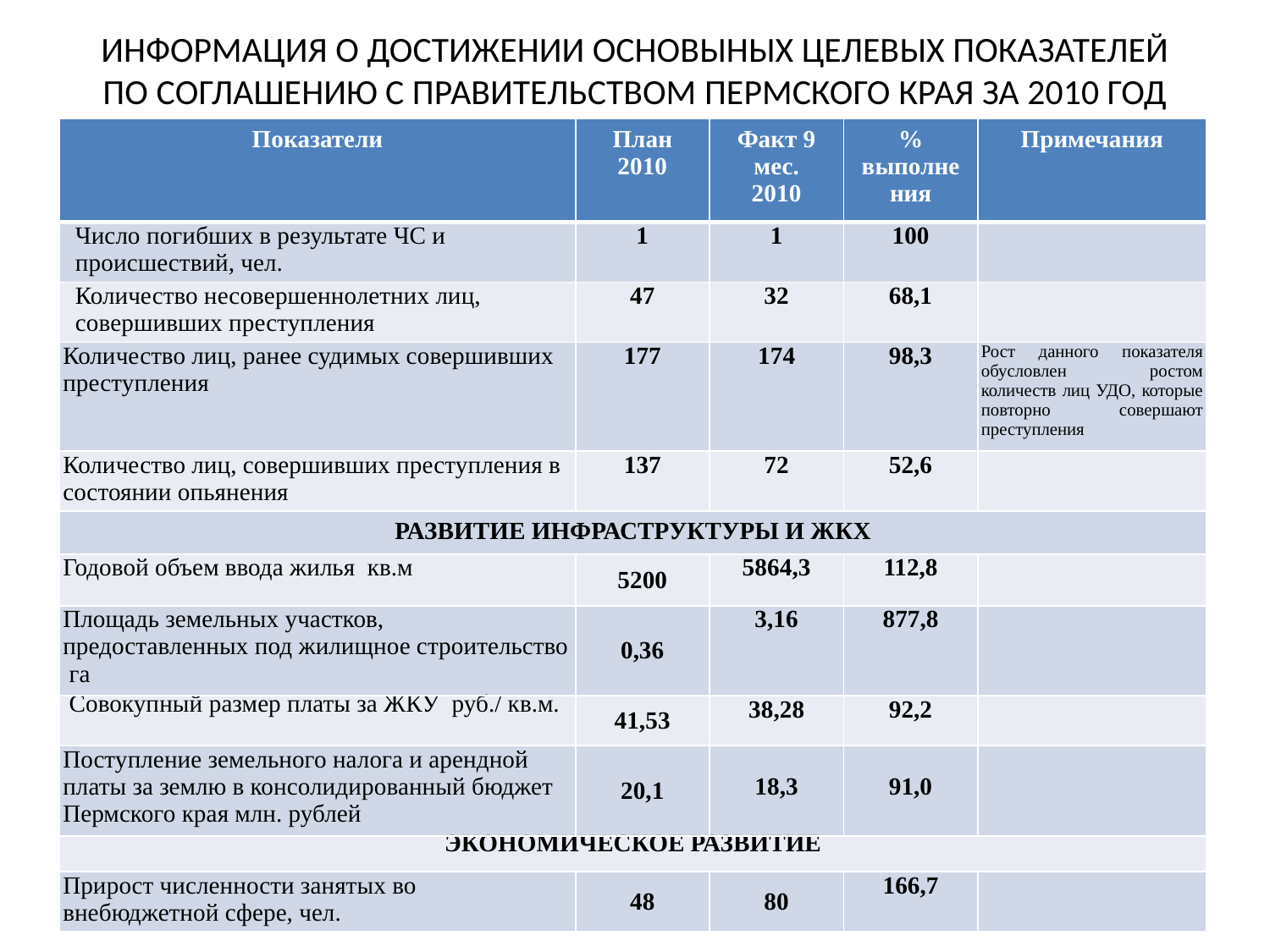

# ИНФОРМАЦИЯ О ДОСТИЖЕНИИ ОСНОВЫНЫХ ЦЕЛЕВЫХ ПОКАЗАТЕЛЕЙ ПО СОГЛАШЕНИЮ С ПРАВИТЕЛЬСТВОМ ПЕРМСКОГО КРАЯ ЗА 2010 ГОД
| Показатели | План 2010 | Факт 9 мес. 2010 | % выполнения | Примечания |
| --- | --- | --- | --- | --- |
| Число погибших в результате ЧС и происшествий, чел. | 1 | 1 | 100 |  |
| Количество несовершеннолетних лиц, совершивших преступления | 47 | 32 | 68,1 |  |
| Количество лиц, ранее судимых совершивших преступления | 177 | 174 | 98,3 | Рост данного показателя обусловлен ростом количеств лиц УДО, которые повторно совершают преступления |
| Количество лиц, совершивших преступления в состоянии опьянения | 137 | 72 | 52,6 |  |
| РАЗВИТИЕ ИНФРАСТРУКТУРЫ И ЖКХ |  |  |  |  |
| Годовой объем ввода жилья кв.м | 5200 | 5864,3 | 112,8 |  |
| Площадь земельных участков, предоставленных под жилищное строительство га | 0,36 | 3,16 | 877,8 |  |
| Совокупный размер платы за ЖКУ руб./ кв.м. | 41,53 | 38,28 | 92,2 |  |
| Поступление земельного налога и арендной платы за землю в консолидированный бюджет Пермского края млн. рублей | 20,1 | 18,3 | 91,0 |  |
| ЭКОНОМИЧЕСКОЕ РАЗВИТИЕ |  |  |  |  |
| Прирост численности занятых во внебюджетной сфере, чел. | 48 | 80 | 166,7 |  |